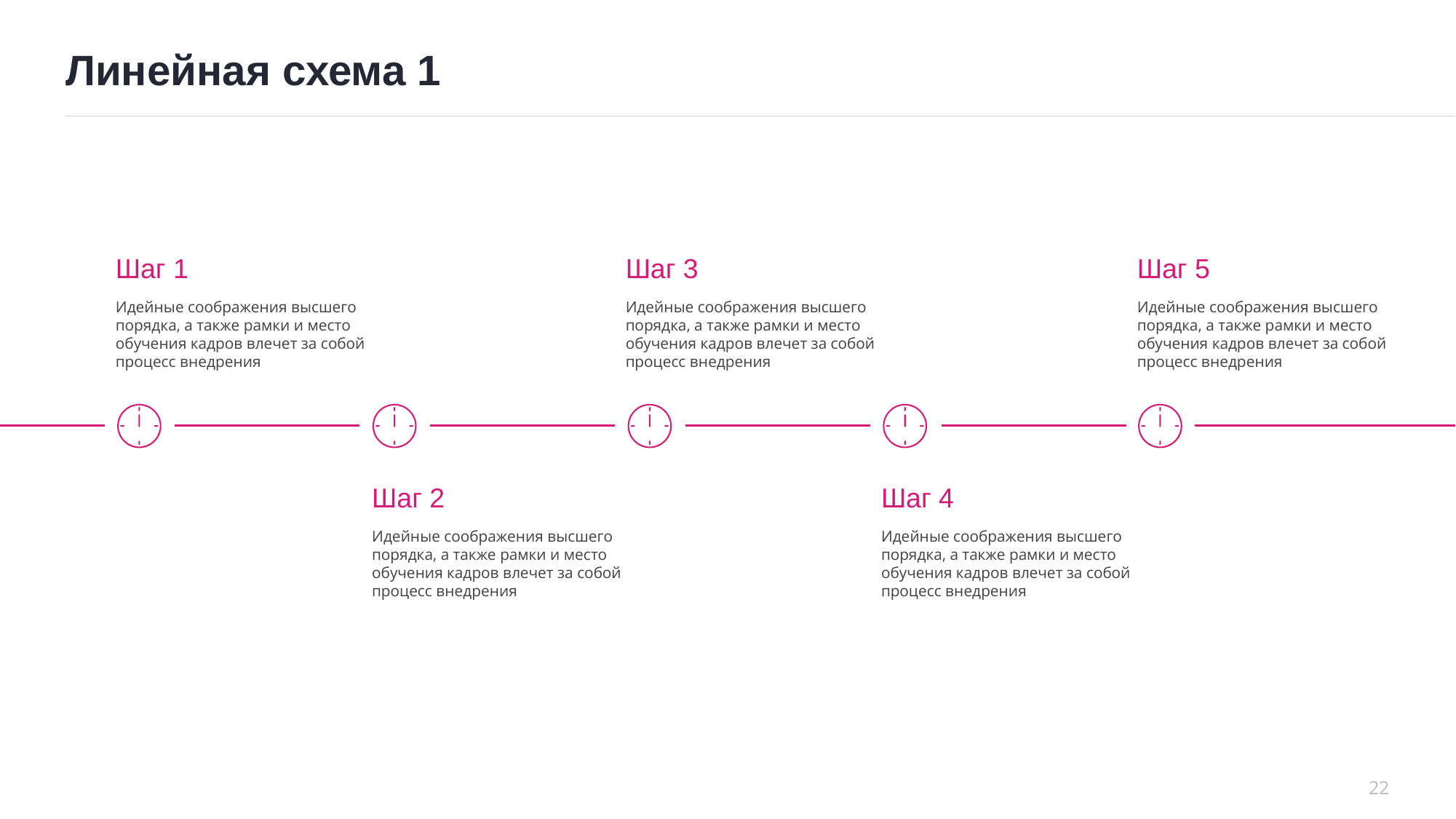

# Линейная схема 1
Шаг 1

Идейные соображения высшего порядка, а также рамки и место обучения кадров влечет за собой процесс внедрения
Шаг 3

Идейные соображения высшего порядка, а также рамки и место обучения кадров влечет за собой процесс внедрения
Шаг 5

Идейные соображения высшего порядка, а также рамки и место обучения кадров влечет за собой процесс внедрения

Шаг 2

Идейные соображения высшего порядка, а также рамки и место обучения кадров влечет за собой процесс внедрения
Шаг 4

Идейные соображения высшего порядка, а также рамки и место обучения кадров влечет за собой процесс внедрения
22